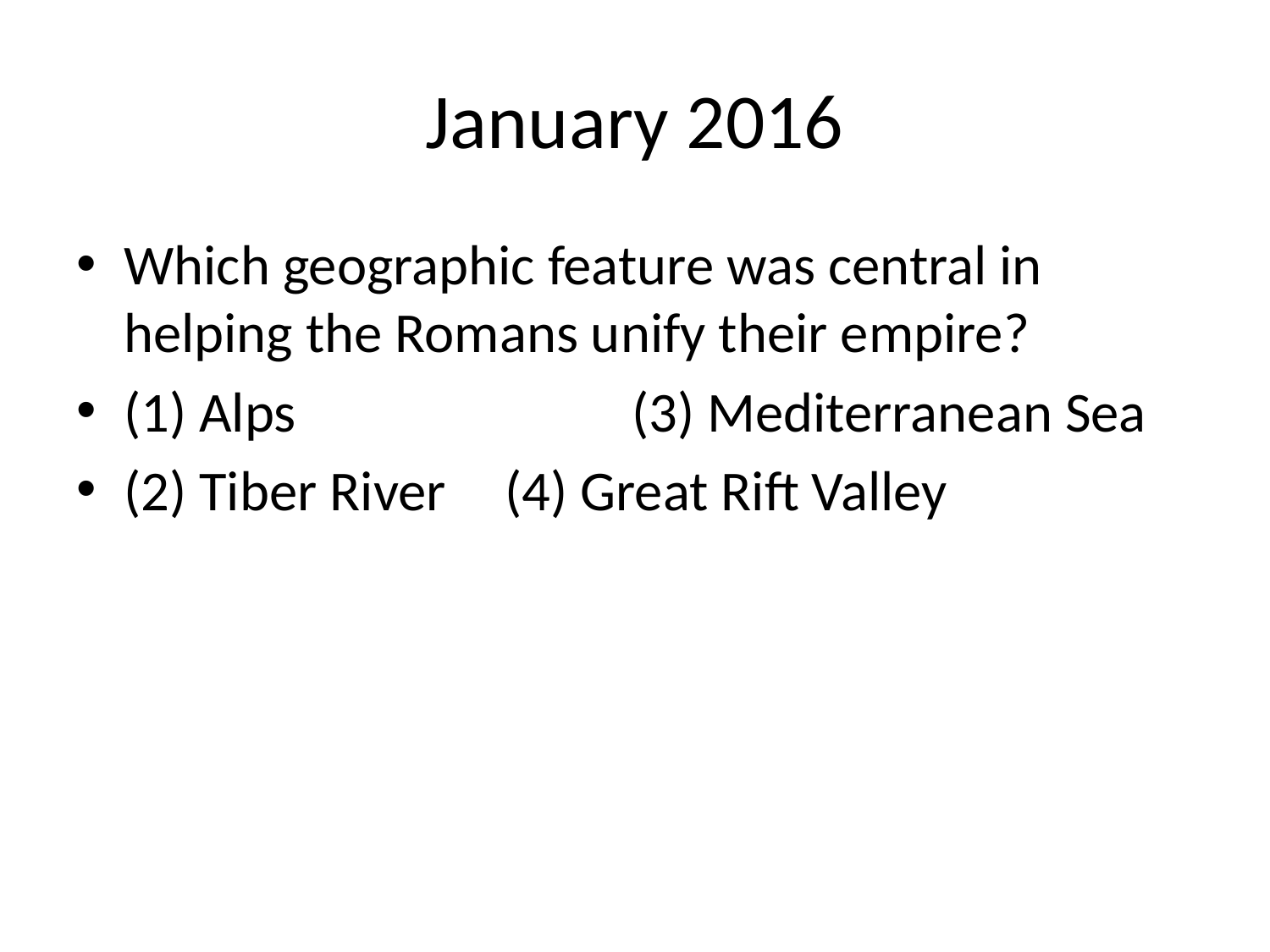

# January 2016
Which geographic feature was central in helping the Romans unify their empire?
(1) Alps 			(3) Mediterranean Sea
(2) Tiber River 	(4) Great Rift Valley